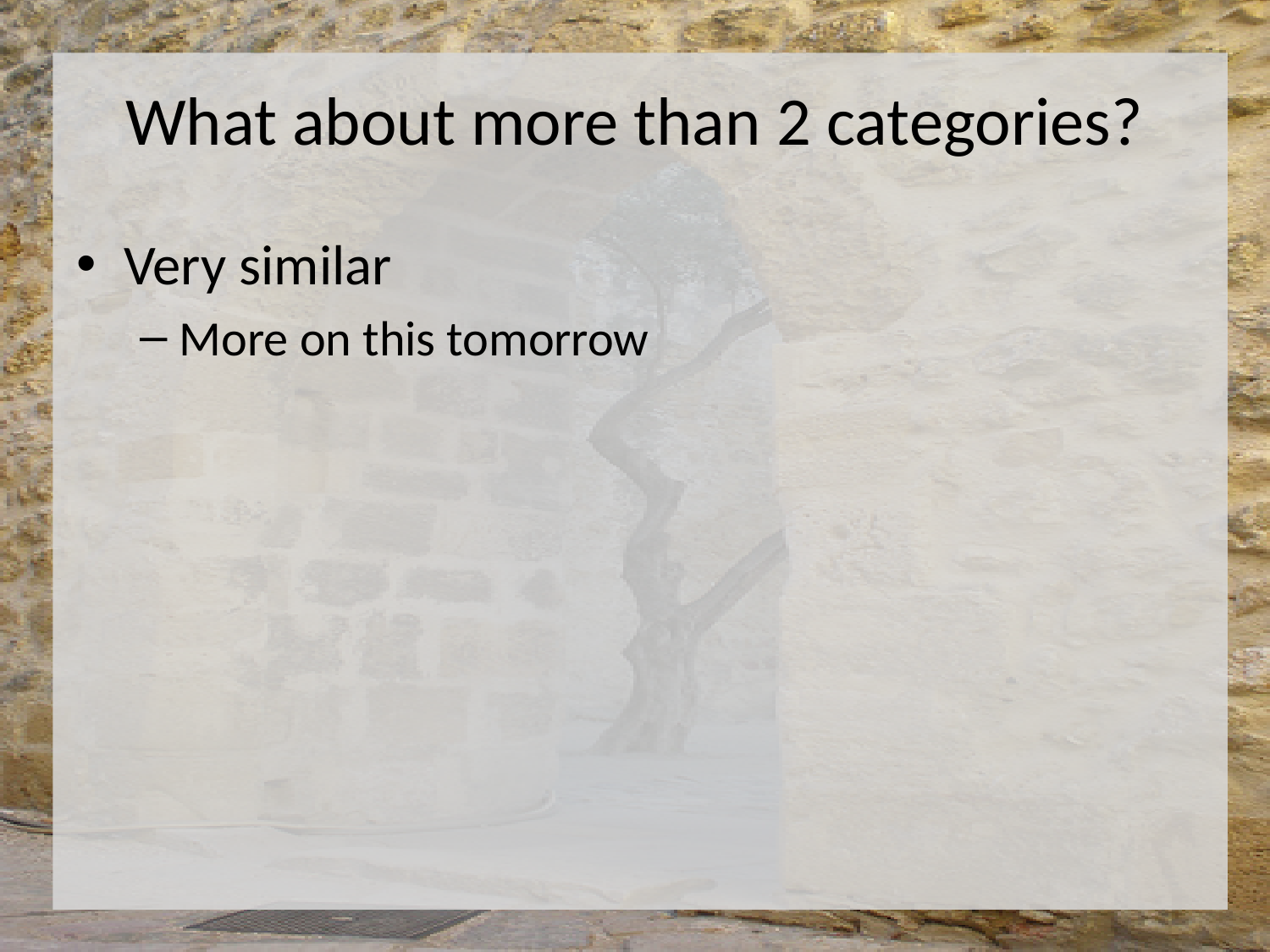

# What about more than 2 categories?

Very similar
More on this tomorrow